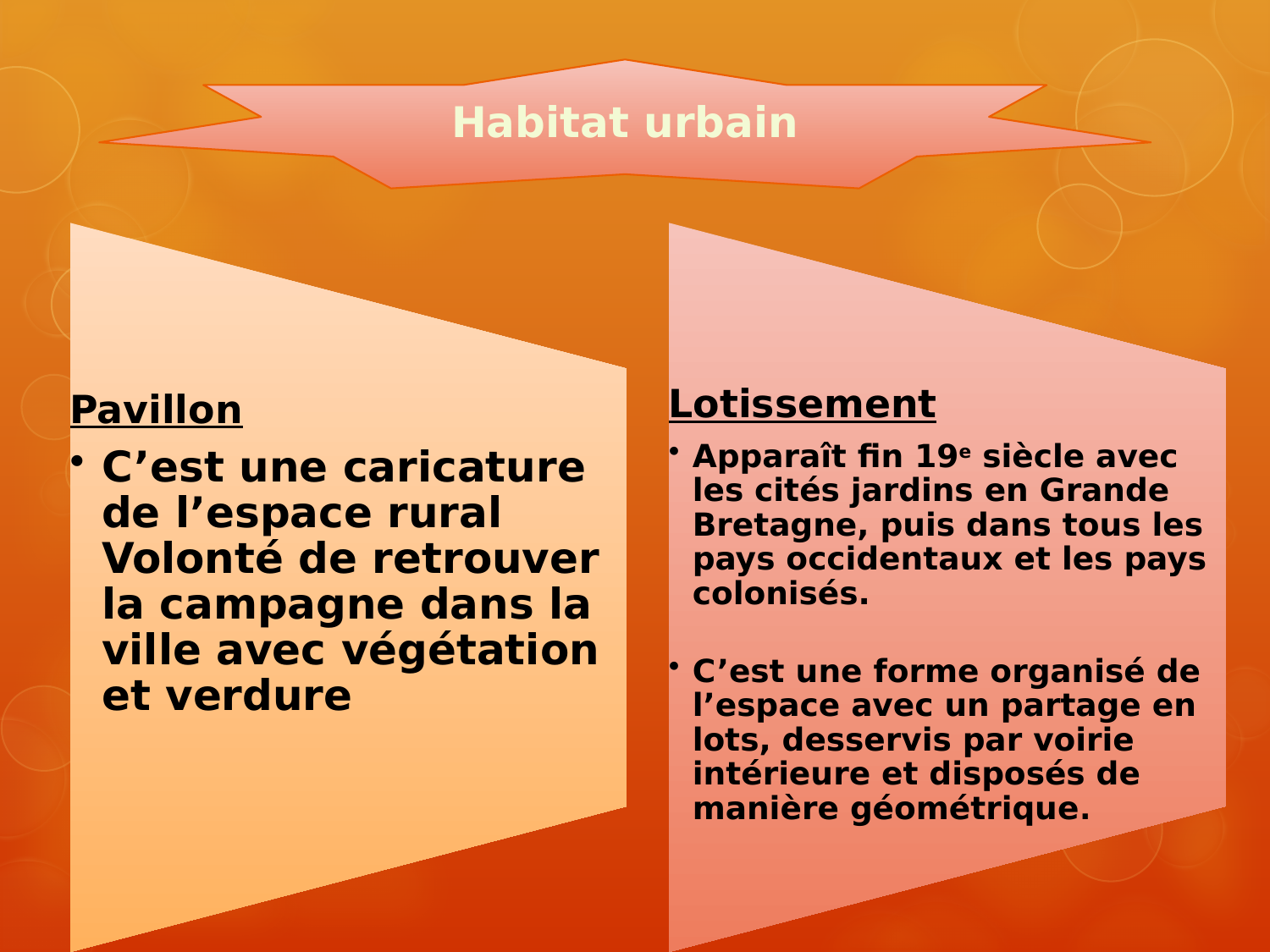

Habitat urbain
Pavillon
C’est une caricature de l’espace rural Volonté de retrouver la campagne dans la ville avec végétation et verdure
Lotissement
Apparaît fin 19e siècle avec les cités jardins en Grande Bretagne, puis dans tous les pays occidentaux et les pays colonisés.

C’est une forme organisé de l’espace avec un partage en lots, desservis par voirie intérieure et disposés de manière géométrique.